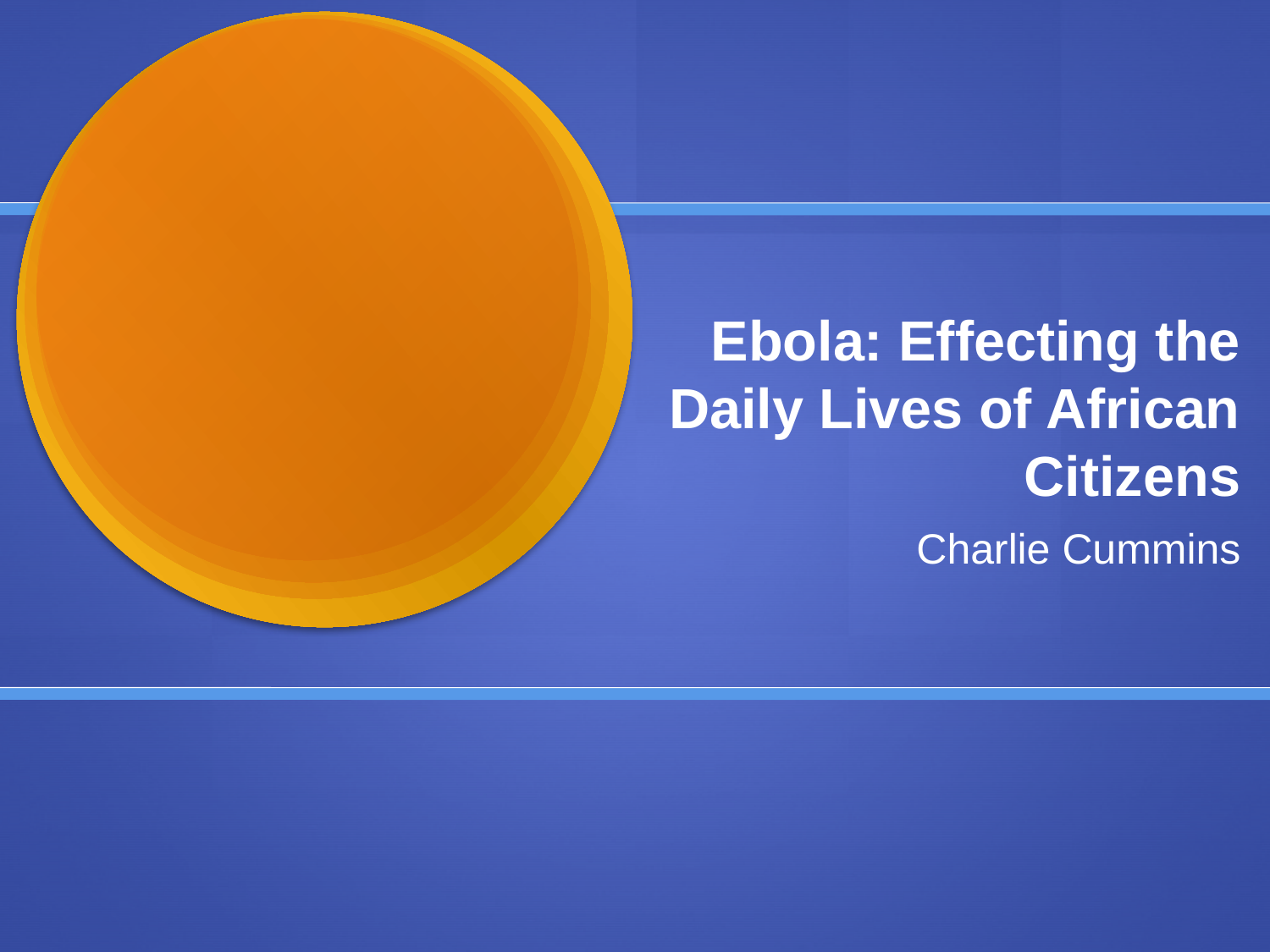

# Ebola: Effecting the Daily Lives of African Citizens
Charlie Cummins